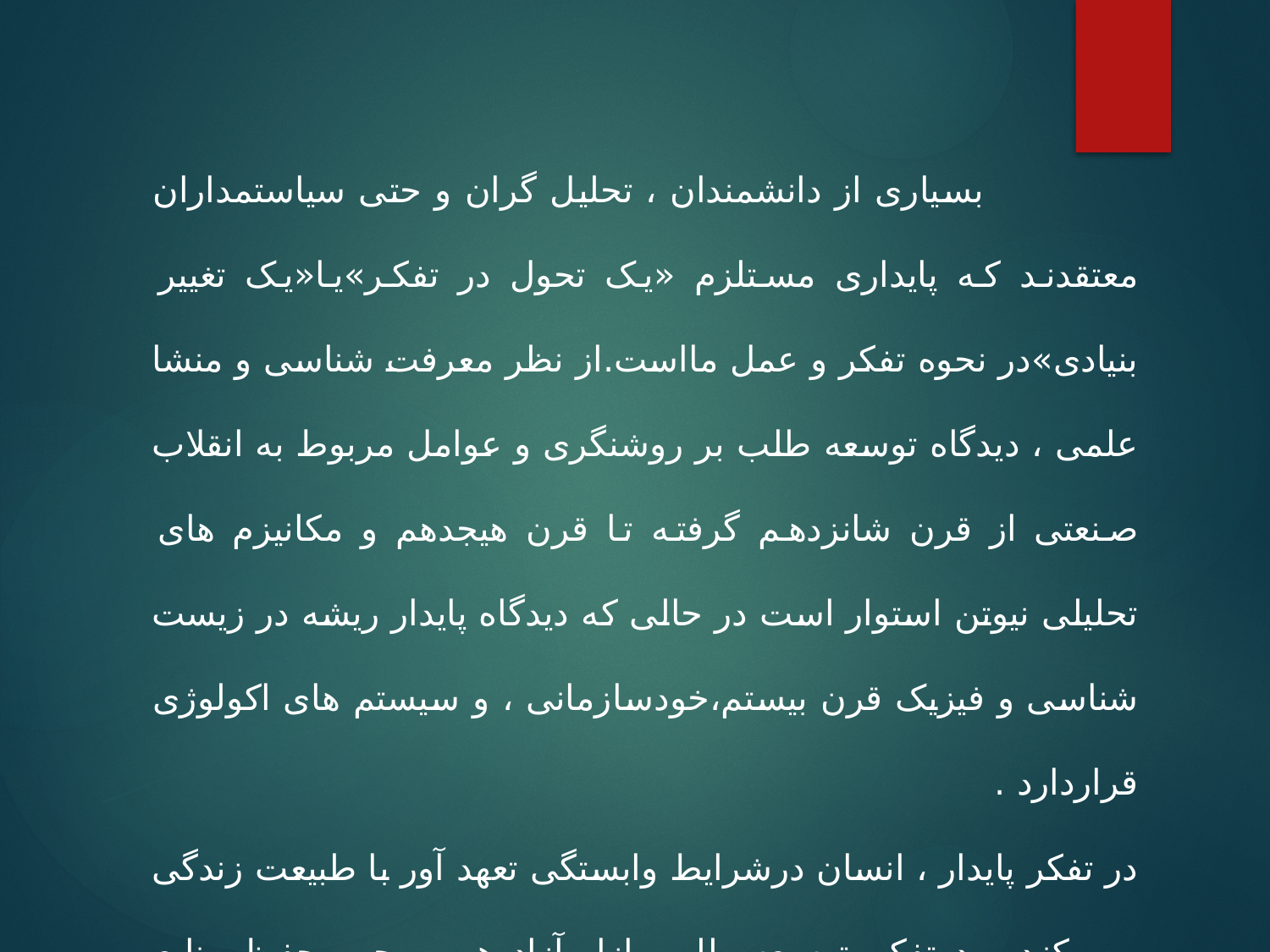

بسیاری از دانشمندان ، تحلیل گران و حتی سیاستمداران معتقدند که پایداری مستلزم «یک تحول در تفکر»یا«یک تغییر بنیادی»در نحوه تفکر و عمل مااست.از نظر معرفت شناسی و منشا علمی ، دیدگاه توسعه طلب بر روشنگری و عوامل مربوط به انقلاب صنعتی از قرن شانزدهم گرفته تا قرن هیجدهم و مکانیزم های تحلیلی نیوتن استوار است در حالی که دیدگاه پایدار ریشه در زیست شناسی و فیزیک قرن بیستم،خودسازمانی ، و سیستم های اکولوژی قراردارد .
در تفکر پایدار ، انسان درشرایط وابستگی تعهد آور با طبیعت زندگی می کند و درتفکر توسعه طلب،بازار آزاد هم موجب حفظ منابع کاهش پذیر می گردد و هم درجستجوی جانشین های تکنولوژی بر می آید و با این ترتیب بازار آزاد و تکنولوژي ، اقتصاد را از طبیعت جدا می سازد.